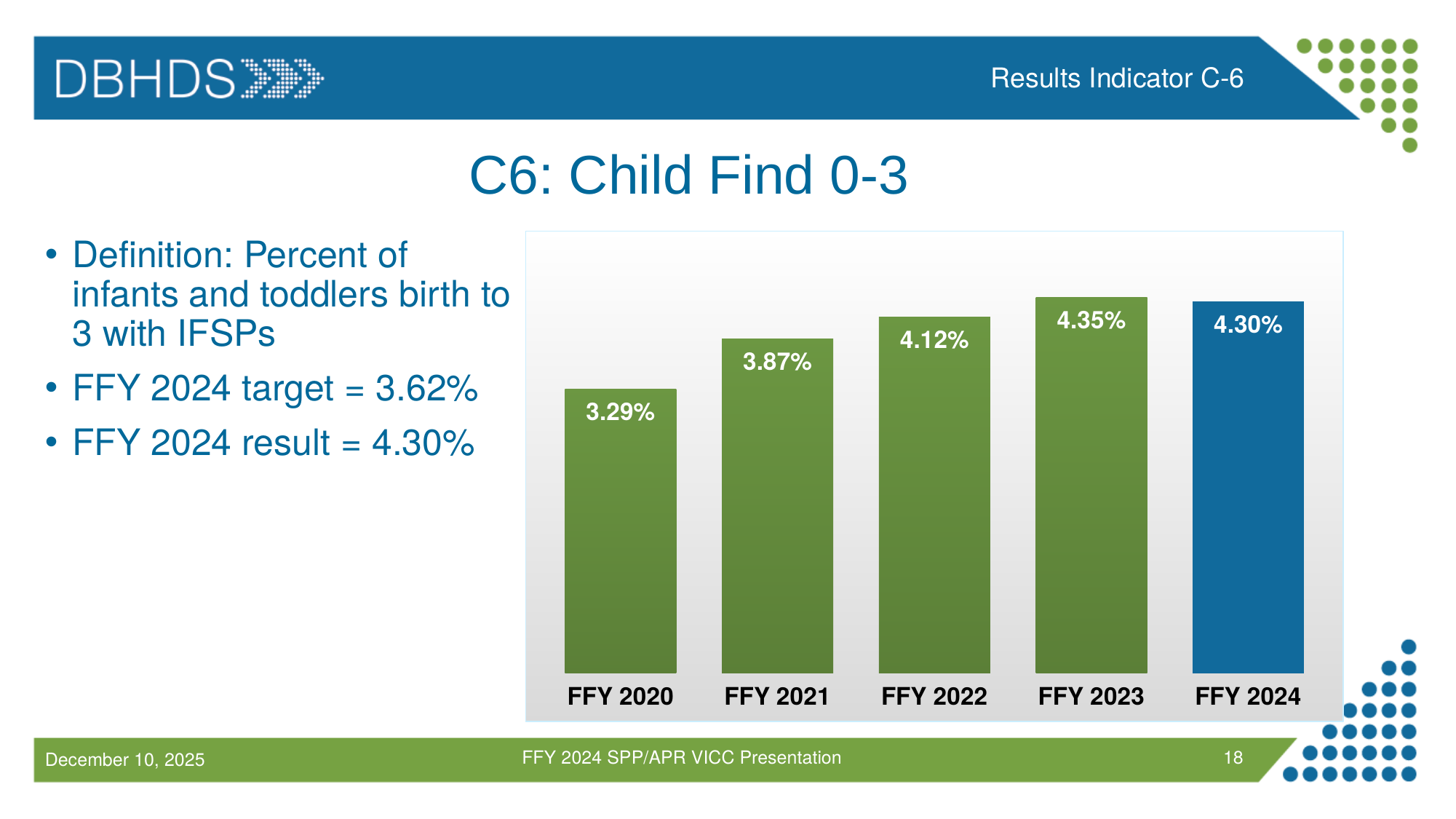

Results Indicator C-6
# C6: Child Find 0-3
Definition: Percent of infants and toddlers birth to 3 with IFSPs
FFY 2024 target = 3.62%
FFY 2024 result = 4.30%

### Chart

| Category | Birth-to-Three |
|---|---|
| FFY 2020 | 0.0329 |
| FFY 2021 | 0.0387 |
| FFY 2022 | 0.0412 |
| FFY 2023 | 0.0435 |
| FFY 2024 | 0.043 |
FFY 2024 SPP/APR VICC Presentation
18
December 10, 2025